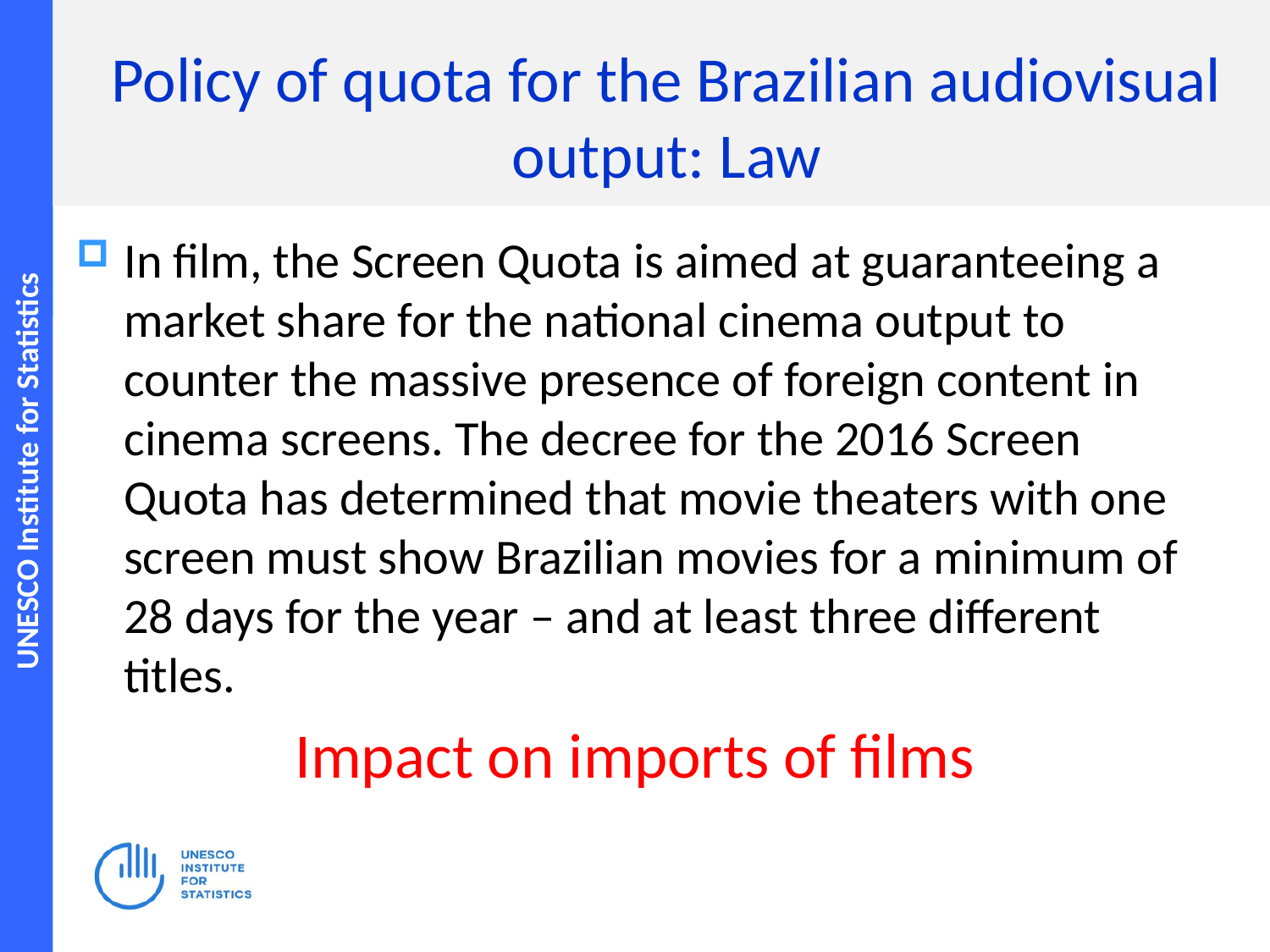

# Policy of quota for the Brazilian audiovisual output: Law
In film, the Screen Quota is aimed at guaranteeing a market share for the national cinema output to counter the massive presence of foreign content in cinema screens. The decree for the 2016 Screen Quota has determined that movie theaters with one screen must show Brazilian movies for a minimum of 28 days for the year – and at least three different titles.
Impact on imports of films